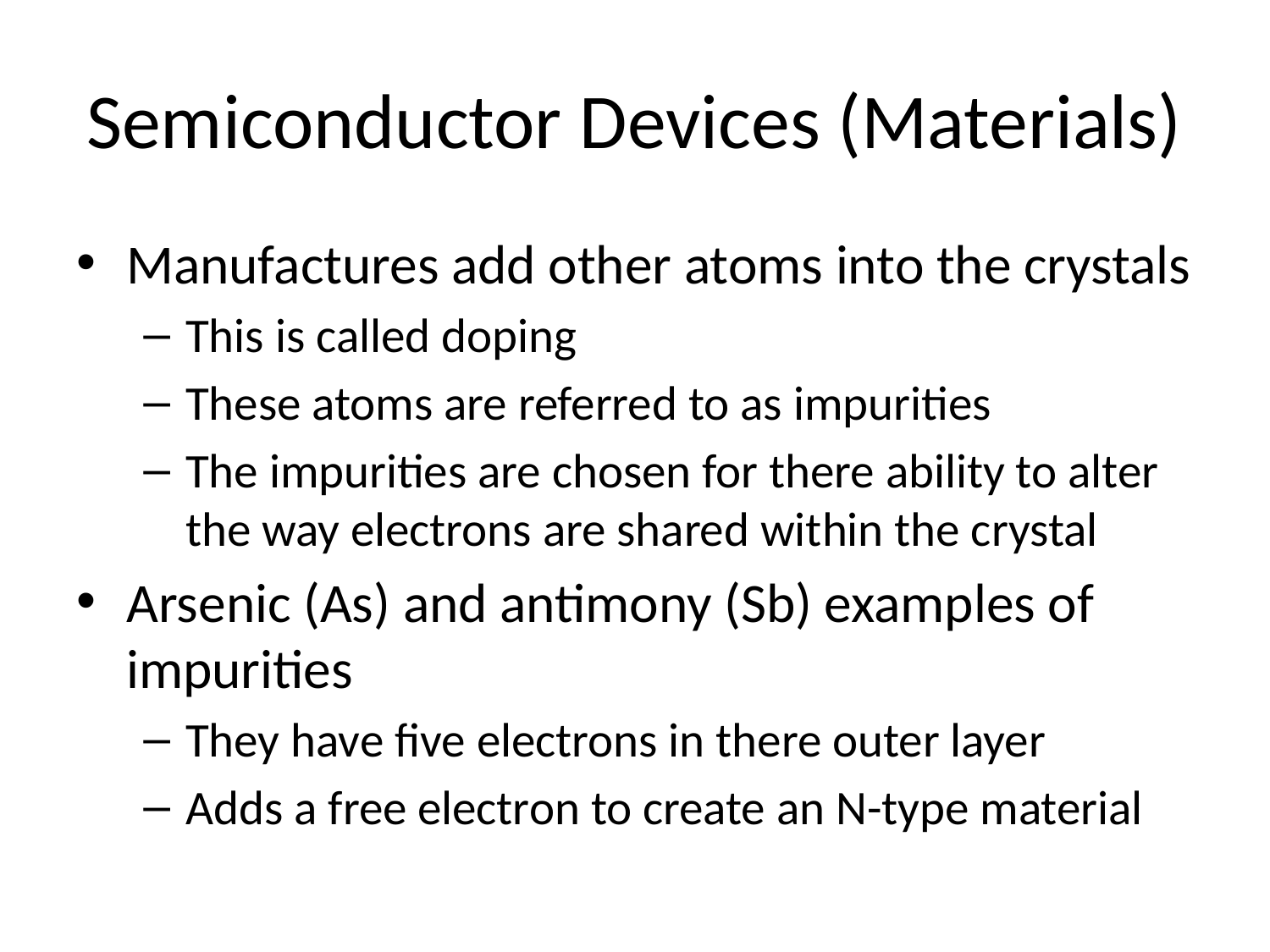

# Semiconductor Devices (Materials)
Manufactures add other atoms into the crystals
This is called doping
These atoms are referred to as impurities
The impurities are chosen for there ability to alter the way electrons are shared within the crystal
Arsenic (As) and antimony (Sb) examples of impurities
They have five electrons in there outer layer
Adds a free electron to create an N-type material